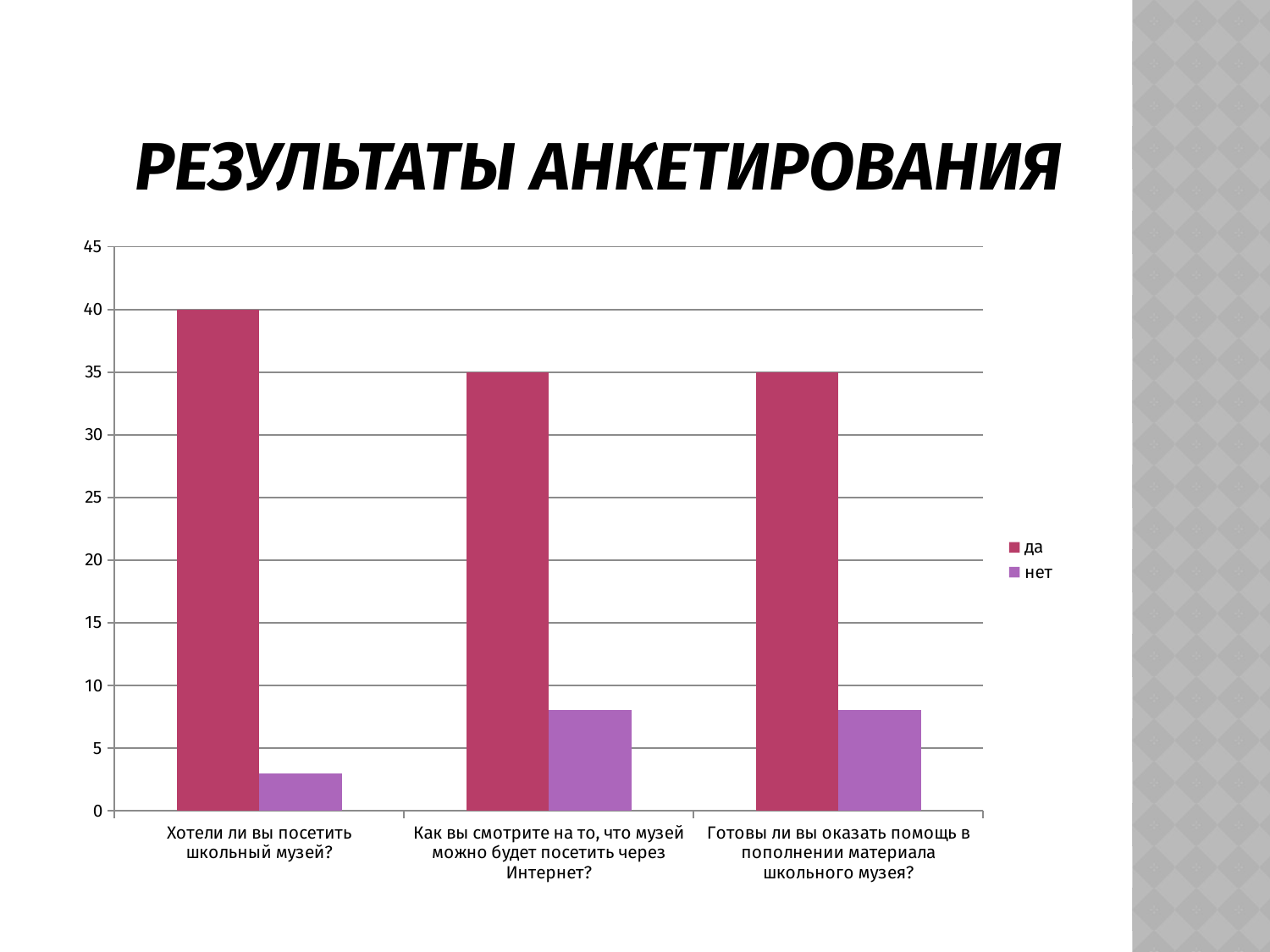

# Результаты анкетирования

### Chart

| Category | да | нет |
|---|---|---|
| Хотели ли вы посетить школьный музей? | 40.0 | 3.0 |
| Как вы смотрите на то, что музей можно будет посетить через Интернет? | 35.0 | 8.0 |
| Готовы ли вы оказать помощь в пополнении материала школьного музея? | 35.0 | 8.0 |